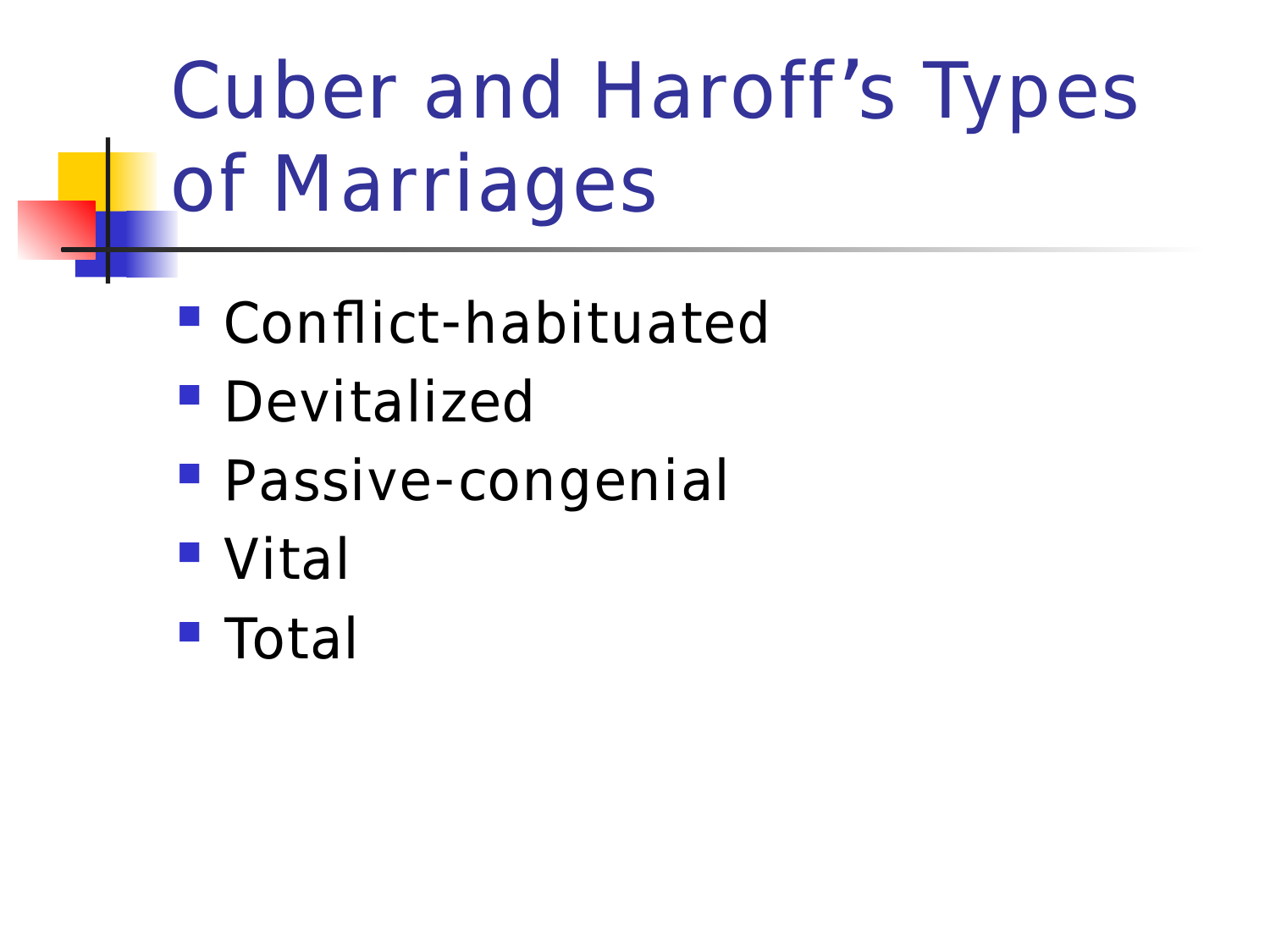

# Cuber and Haroff’s Types of Marriages
Conflict-habituated
Devitalized
Passive-congenial
Vital
Total